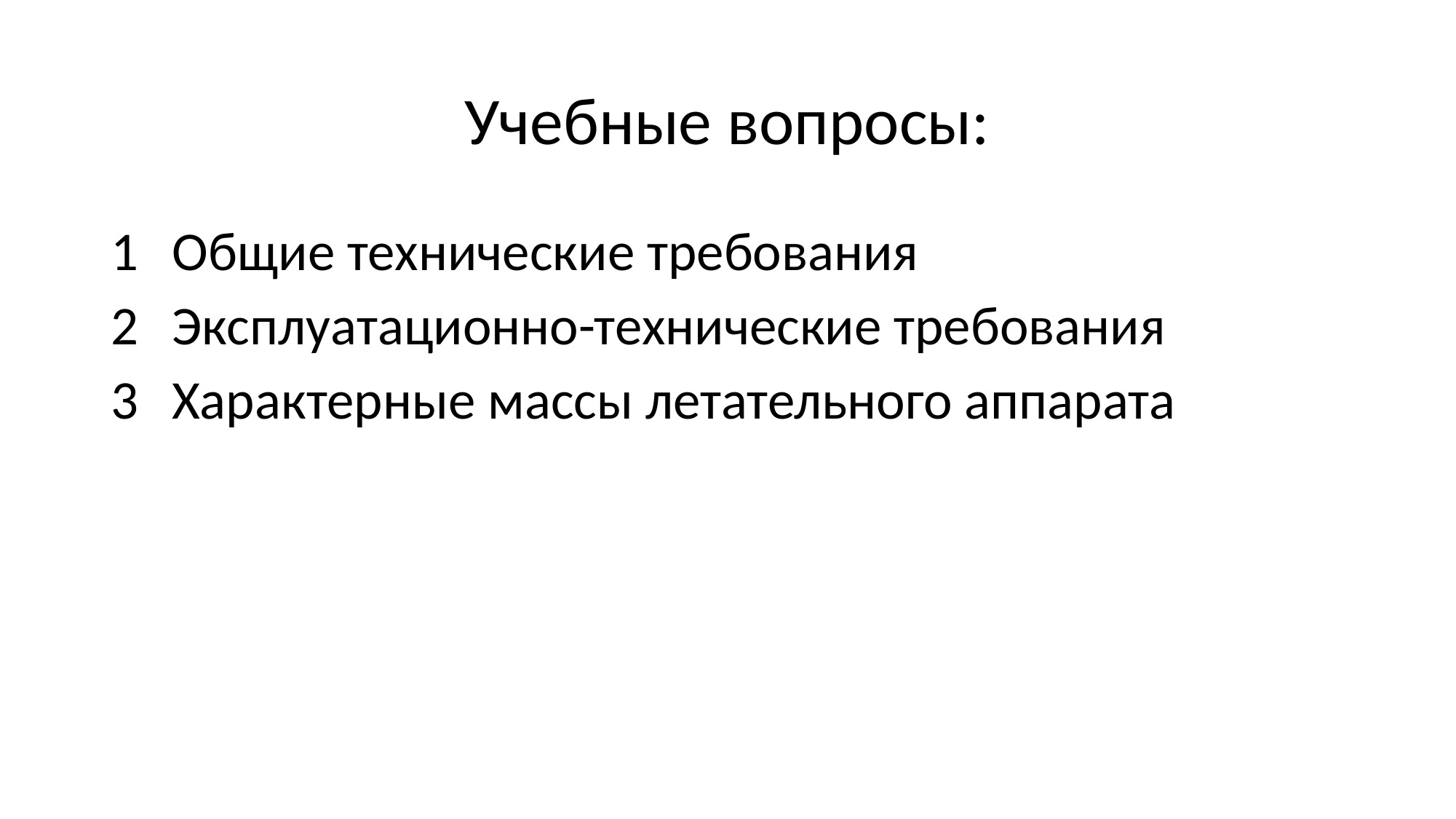

# Учебные вопросы:
Общие технические требования
Эксплуатационно-технические требования
Характерные массы летательного аппарата